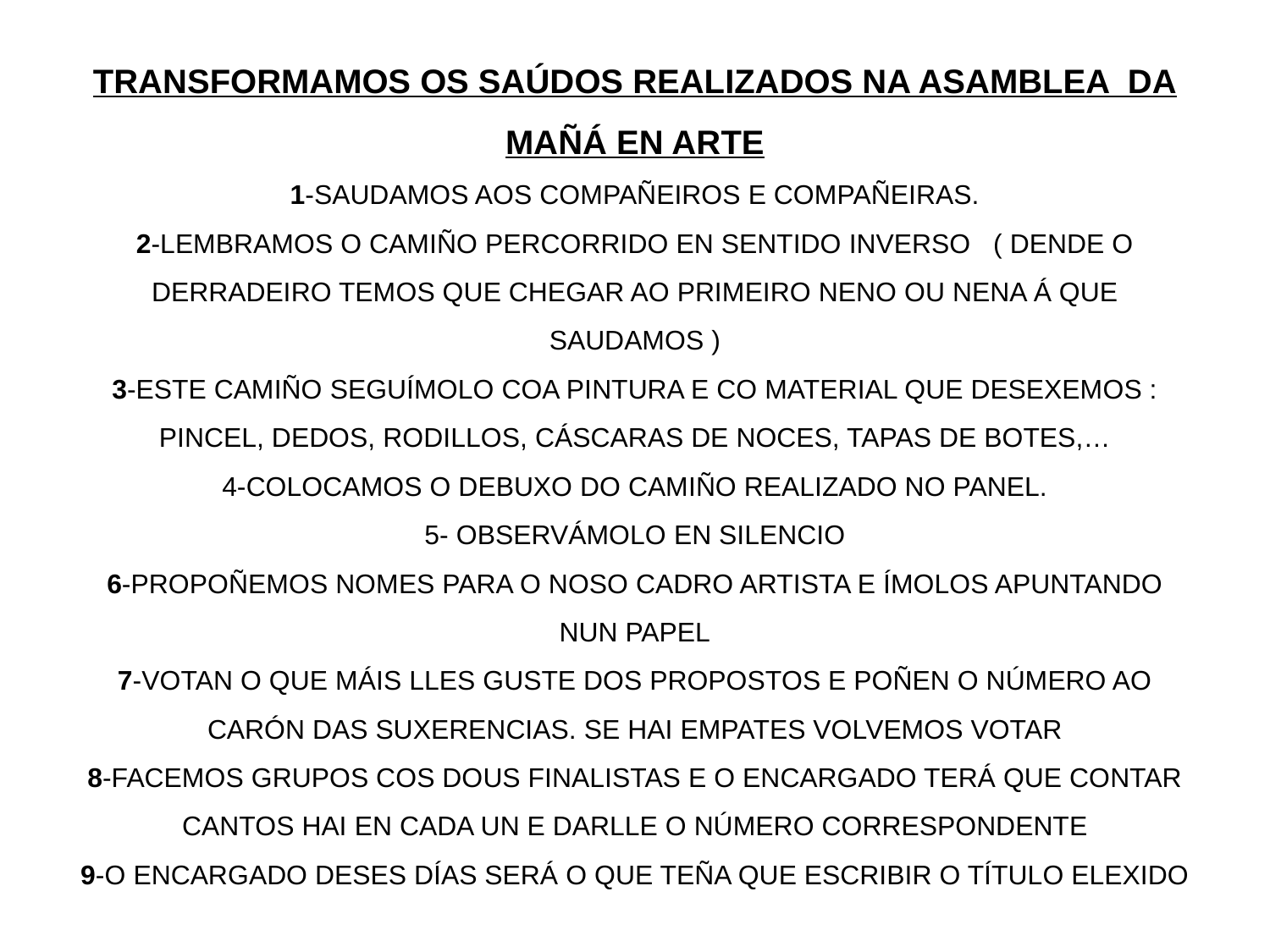

# TRANSFORMAMOS OS SAÚDOS REALIZADOS NA ASAMBLEA  DA MAÑÁ EN ARTE 1-SAUDAMOS AOS COMPAÑEIROS E COMPAÑEIRAS. 2-LEMBRAMOS O CAMIÑO PERCORRIDO EN SENTIDO INVERSO   ( DENDE O DERRADEIRO TEMOS QUE CHEGAR AO PRIMEIRO NENO OU NENA Á QUE SAUDAMOS ) 3-ESTE CAMIÑO SEGUÍMOLO COA PINTURA E CO MATERIAL QUE DESEXEMOS : PINCEL, DEDOS, RODILLOS, CÁSCARAS DE NOCES, TAPAS DE BOTES,… 4-COLOCAMOS O DEBUXO DO CAMIÑO REALIZADO NO PANEL. 5- OBSERVÁMOLO EN SILENCIO 6-PROPOÑEMOS NOMES PARA O NOSO CADRO ARTISTA E ÍMOLOS APUNTANDO NUN PAPEL 7-VOTAN O QUE MÁIS LLES GUSTE DOS PROPOSTOS E POÑEN O NÚMERO AO CARÓN DAS SUXERENCIAS. SE HAI EMPATES VOLVEMOS VOTAR 8-FACEMOS GRUPOS COS DOUS FINALISTAS E O ENCARGADO TERÁ QUE CONTAR CANTOS HAI EN CADA UN E DARLLE O NÚMERO CORRESPONDENTE 9-O ENCARGADO DESES DÍAS SERÁ O QUE TEÑA QUE ESCRIBIR O TÍTULO ELEXIDO